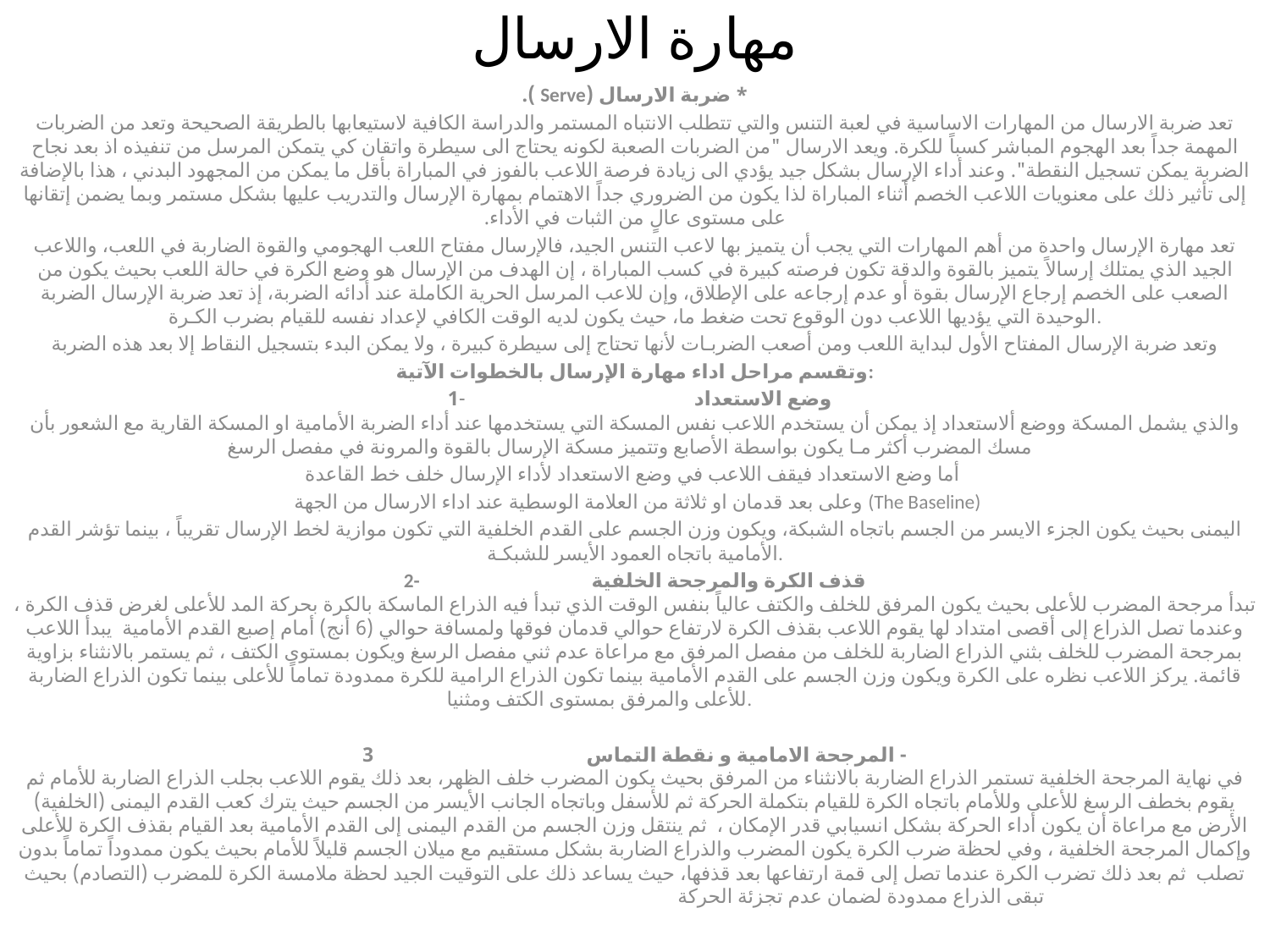

# مهارة الارسال
* ضربة الارسال (Serve ).
تعد ضربة الارسال من المهارات الاساسية في لعبة التنس والتي تتطلب الانتباه المستمر والدراسة الكافية لاستيعابها بالطريقة الصحيحة وتعد من الضربات المهمة جداً بعد الهجوم المباشر كسباً للكرة. ويعد الارسال "من الضربات الصعبة لكونه يحتاج الى سيطرة واتقان كي يتمكن المرسل من تنفيذه اذ بعد نجاح الضربة يمكن تسجيل النقطة". وعند أداء الإرسال بشكل جيد يؤدي الى زيادة فرصة اللاعب بالفوز في المباراة بأقل ما يمكن من المجهود البدني ، هذا بالإضافة إلى تأثير ذلك على معنويات اللاعب الخصم أثناء المباراة لذا يكون من الضروري جداً الاهتمام بمهارة الإرسال والتدريب عليها بشكل مستمر وبما يضمن إتقانها على مستوى عالٍ من الثبات في الأداء.
تعد مهارة الإرسال واحدة من أهم المهارات التي يجب أن يتميز بها لاعب التنس الجيد، فالإرسال مفتاح اللعب الهجومي والقوة الضاربة في اللعب، واللاعب الجيد الذي يمتلك إرسالاً يتميز بالقوة والدقة تكون فرصته كبيرة في كسب المباراة ، إن الهدف من الإرسال هو وضع الكرة في حالة اللعب بحيث يكون من الصعب على الخصم إرجاع الإرسال بقوة أو عدم إرجاعه على الإطلاق، وإن للاعب المرسل الحرية الكاملة عند أدائه الضربة، إذ تعد ضربة الإرسال الضربة الوحيدة التي يؤديها اللاعب دون الوقوع تحت ضغط ما، حيث يكون لديه الوقت الكافي لإعداد نفسه للقيام بضرب الكـرة.
وتعد ضربة الإرسال المفتاح الأول لبداية اللعب ومن أصعب الضربـات لأنها تحتاج إلى سيطرة كبيرة ، ولا يمكن البدء بتسجيل النقاط إلا بعد هذه الضربة
وتقسم مراحل اداء مهارة الإرسال بالخطوات الآتية:
 وضع الاستعداد                                             -1
والذي يشمل المسكة ووضع ألاستعداد إذ يمكن أن يستخدم اللاعب نفس المسكة التي يستخدمها عند أداء الضربة الأمامية او المسكة القارية مع الشعور بأن مسك المضرب أكثر مـا يكون بواسطة الأصابع وتتميز مسكة الإرسال بالقوة والمرونة في مفصل الرسغ
 أما وضع الاستعداد فيقف اللاعب في وضع الاستعداد لأداء الإرسال خلف خط القاعدة
 وعلى بعد قدمان او ثلاثة من العلامة الوسطية عند اداء الارسال من الجهة (The Baseline)
اليمنى بحيث يكون الجزء الايسر من الجسم باتجاه الشبكة، ويكون وزن الجسم على القدم الخلفية التي تكون موازية لخط الإرسال تقريباً ، بينما تؤشر القدم الأمامية باتجاه العمود الأيسر للشبكـة.
2- قذف الكرة والمرجحة الخلفية
تبدأ مرجحة المضرب للأعلى بحيث يكون المرفق للخلف والكتف عالياً بنفس الوقت الذي تبدأ فيه الذراع الماسكة بالكرة بحركة المد للأعلى لغرض قذف الكرة ، وعندما تصل الذراع إلى أقصى امتداد لها يقوم اللاعب بقذف الكرة لارتفاع حوالي قدمان فوقها ولمسافة حوالي (6 أنج) أمام إصبع القدم الأمامية  يبدأ اللاعب بمرجحة المضرب للخلف بثني الذراع الضاربة للخلف من مفصل المرفق مع مراعاة عدم ثني مفصل الرسغ ويكون بمستوى الكتف ، ثم يستمر بالانثناء بزاوية قائمة. يركز اللاعب نظره على الكرة ويكون وزن الجسم على القدم الأمامية بينما تكون الذراع الرامية للكرة ممدودة تماماً للأعلى بينما تكون الذراع الضاربة للأعلى والمرفق بمستوى الكتف ومثنيا.

- المرجحة الامامية و نقطة التماس                                          3
في نهاية المرجحة الخلفية تستمر الذراع الضاربة بالانثناء من المرفق بحيث يكون المضرب خلف الظهر، بعد ذلك يقوم اللاعب بجلب الذراع الضاربة للأمام ثم يقوم بخطف الرسغ للأعلى وللأمام باتجاه الكرة للقيام بتكملة الحركة ثم للأسفل وباتجاه الجانب الأيسر من الجسم حيث يترك كعب القدم اليمنى (الخلفية) الأرض مع مراعاة أن يكون أداء الحركة بشكل انسيابي قدر الإمكان ،  ثم ينتقل وزن الجسم من القدم اليمنى إلى القدم الأمامية بعد القيام بقذف الكرة للأعلى وإكمال المرجحة الخلفية ، وفي لحظة ضرب الكرة يكون المضرب والذراع الضاربة بشكل مستقيم مع ميلان الجسم قليلاً للأمام بحيث يكون ممدوداً تماماً بدون تصلب  ثم بعد ذلك تضرب الكرة عندما تصل إلى قمة ارتفاعها بعد قذفها، حيث يساعد ذلك على التوقيت الجيد لحظة ملامسة الكرة للمضرب (التصادم) بحيث تبقى الذراع ممدودة لضمان عدم تجزئة الحركة